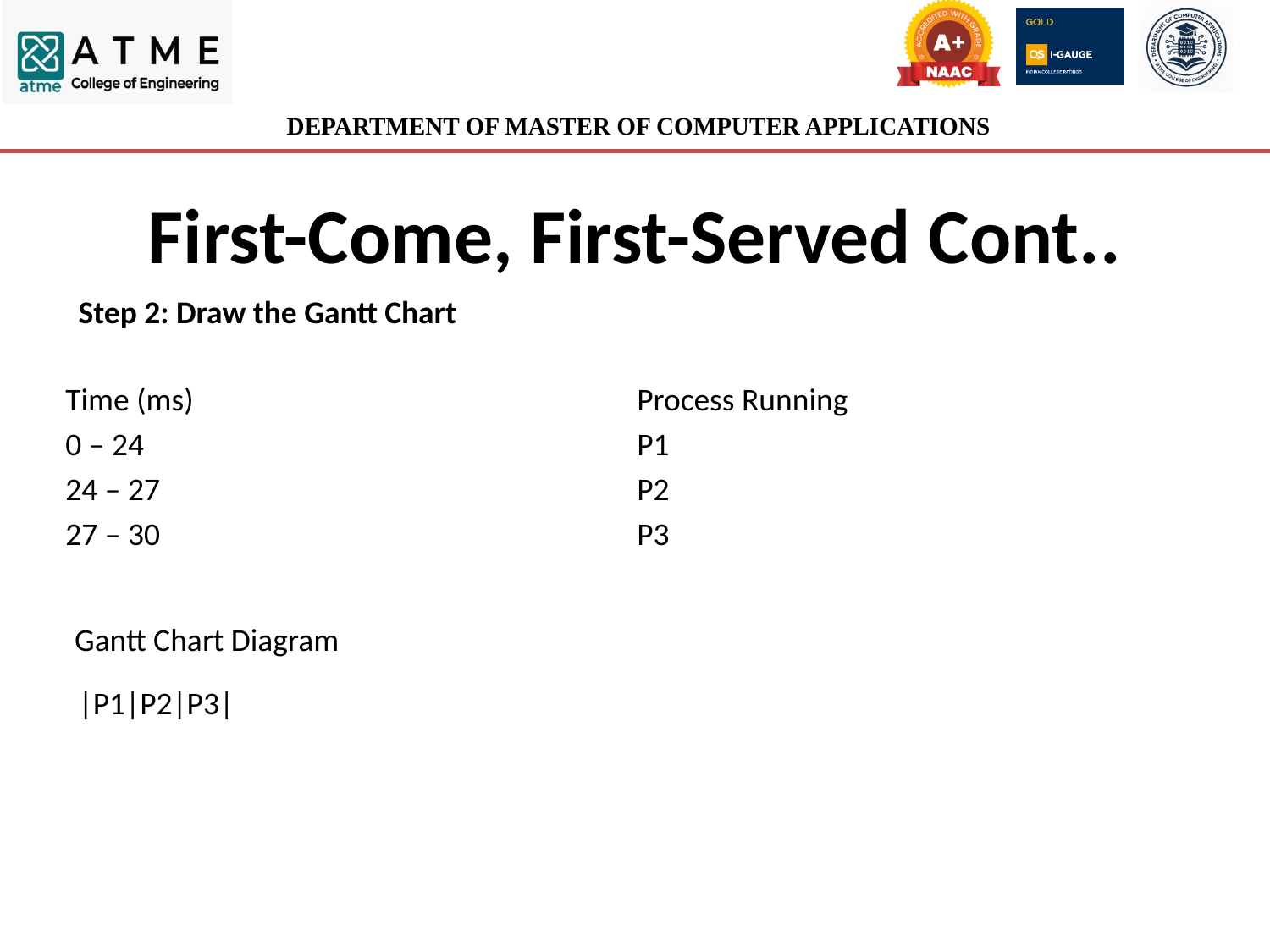

# First-Come, First-Served Cont..
Step 2: Draw the Gantt Chart
| Time (ms) | Process Running |
| --- | --- |
| 0 – 24 | P1 |
| 24 – 27 | P2 |
| 27 – 30 | P3 |
Gantt Chart Diagram
|P1|P2|P3|